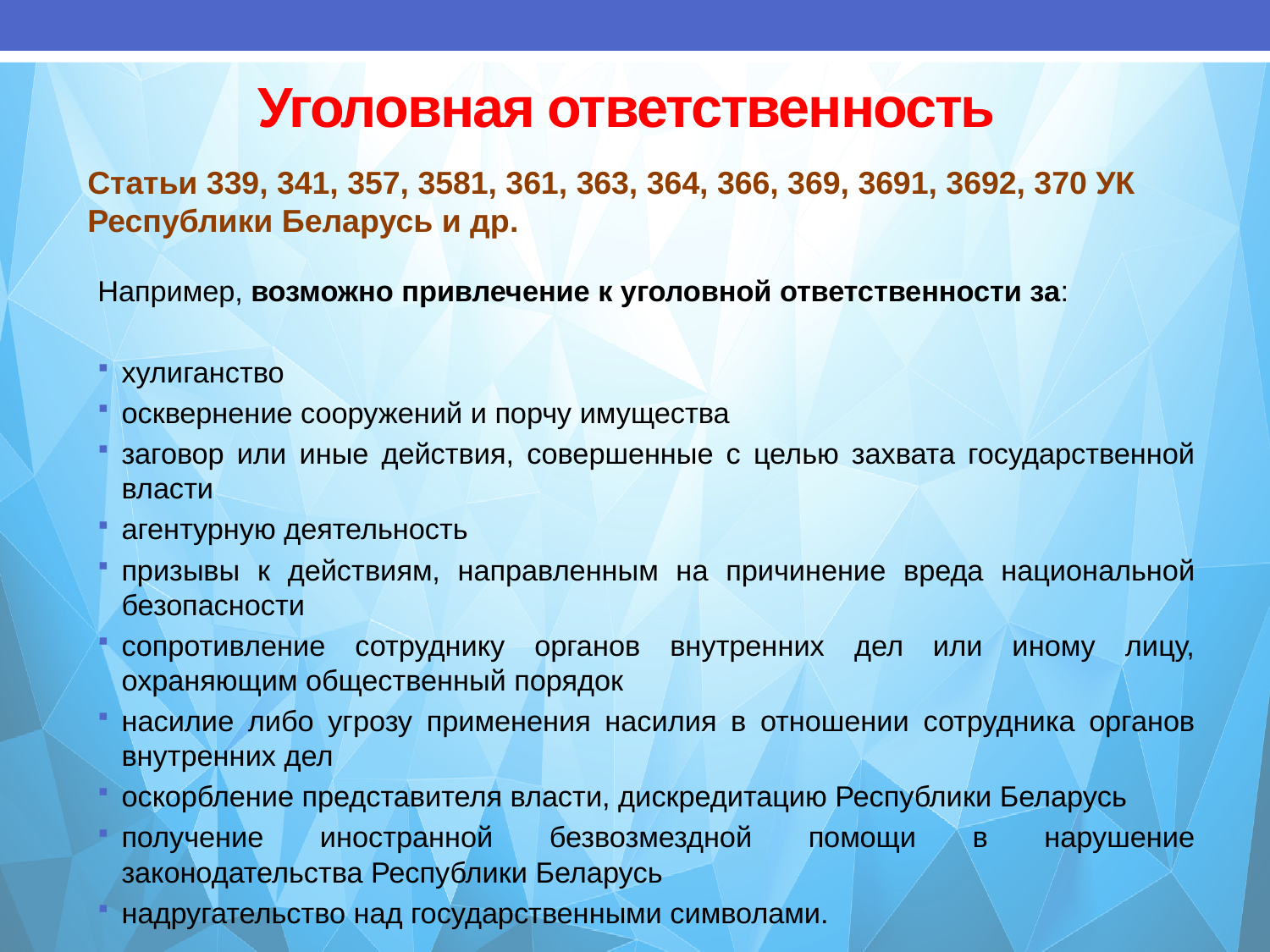

# Уголовная ответственность
Статьи 339, 341, 357, 3581, 361, 363, 364, 366, 369, 3691, 3692, 370 УК Республики Беларусь и др.
Например, возможно привлечение к уголовной ответственности за:

хулиганство
осквернение сооружений и порчу имущества
заговор или иные действия, совершенные с целью захвата государственной власти
агентурную деятельность
призывы к действиям, направленным на причинение вреда национальной безопасности
сопротивление сотруднику органов внутренних дел или иному лицу, охраняющим общественный порядок
насилие либо угрозу применения насилия в отношении сотрудника органов внутренних дел
оскорбление представителя власти, дискредитацию Республики Беларусь
получение иностранной безвозмездной помощи в нарушение законодательства Республики Беларусь
надругательство над государственными символами.